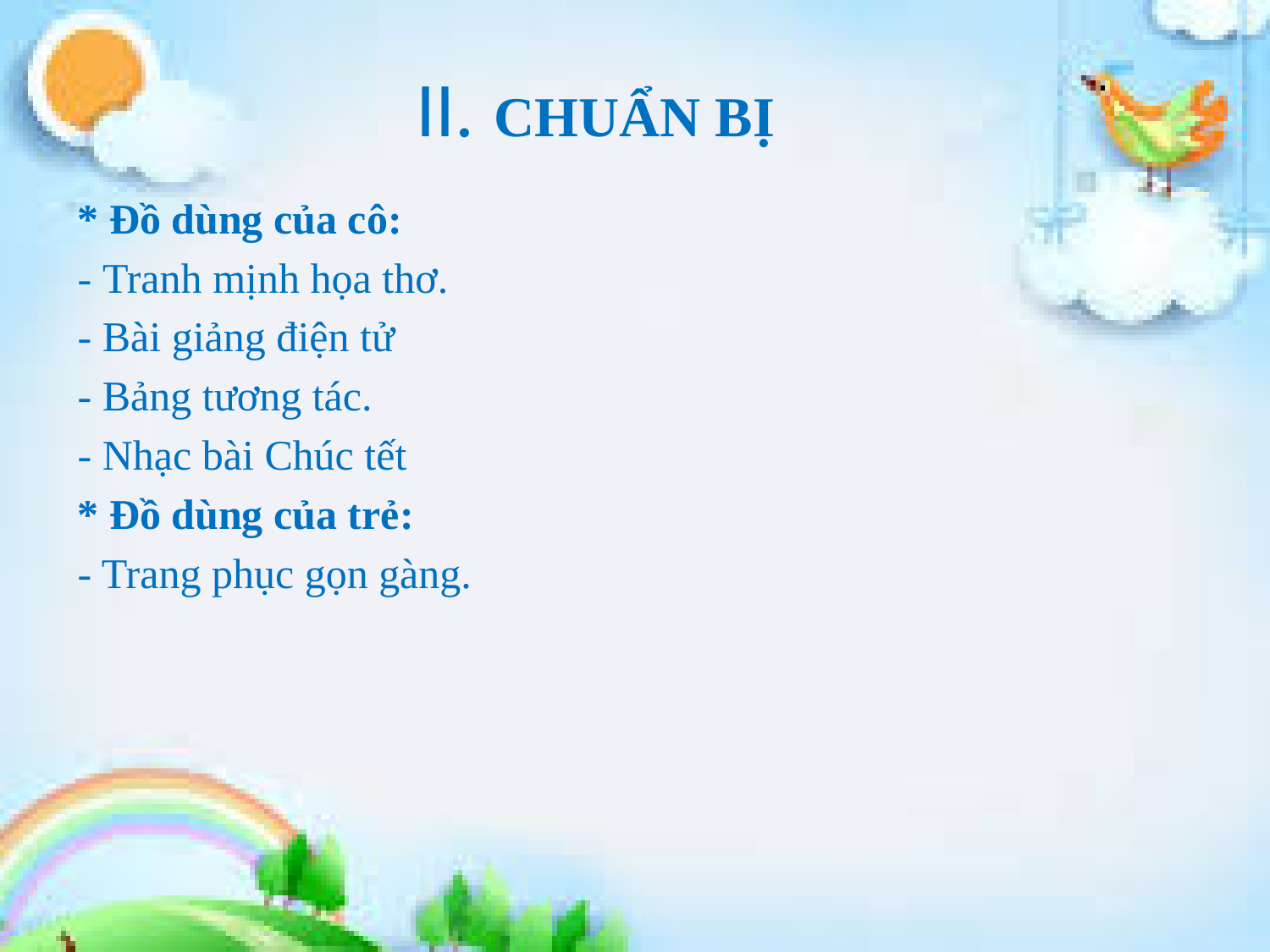

# II. CHUẨN BỊ
* Đồ dùng của cô:
- Tranh mịnh họa thơ.
- Bài giảng điện tử
- Bảng tương tác.
- Nhạc bài Chúc tết
* Đồ dùng của trẻ:
- Trang phục gọn gàng.